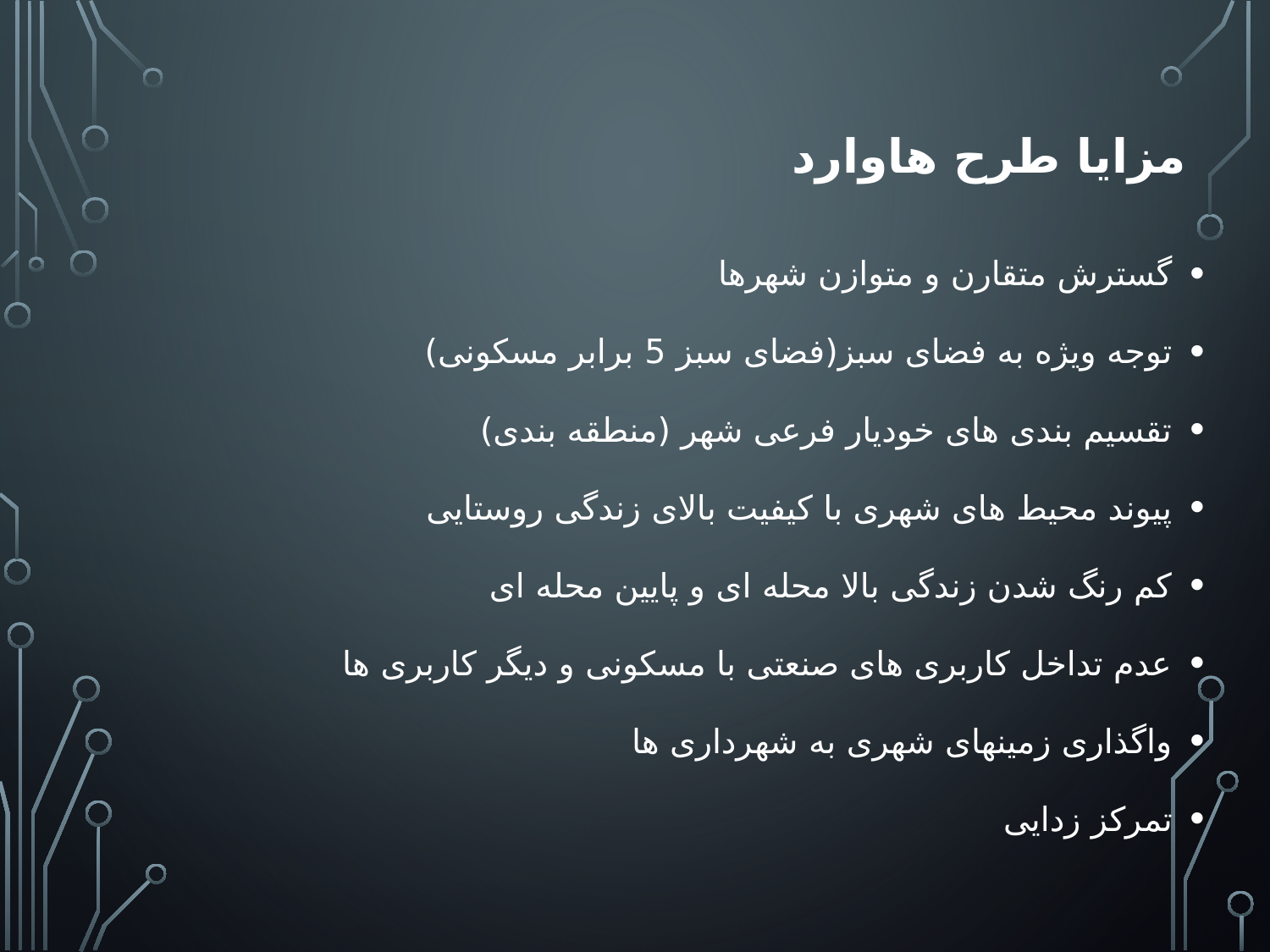

# مزایا طرح هاوارد
گسترش متقارن و متوازن شهرها
توجه ویژه به فضای سبز(فضای سبز 5 برابر مسکونی)
تقسیم بندی های خودیار فرعی شهر (منطقه بندی)
پیوند محیط های شهری با کیفیت بالای زندگی روستایی
کم رنگ شدن زندگی بالا محله ای و پایین محله ای
عدم تداخل کاربری های صنعتی با مسکونی و دیگر کاربری ها
واگذاری زمینهای شهری به شهرداری ها
تمرکز زدایی